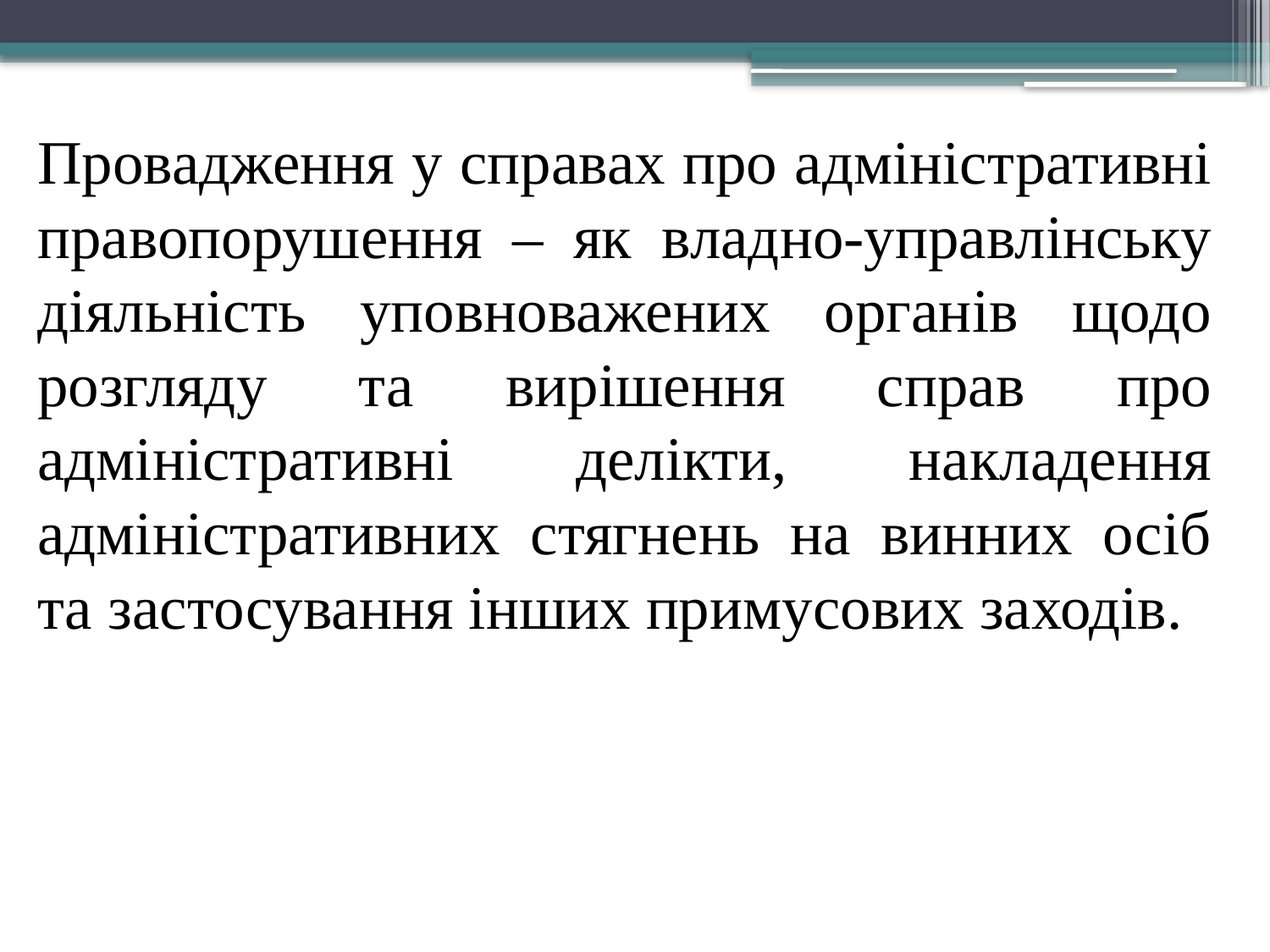

Провадження у справах про адміністративні правопорушення – як владно-управлінську діяльність уповноважених органів щодо розгляду та вирішення справ про адміністративні делікти, накладення адміністративних стягнень на винних осіб та застосування інших примусових заходів.